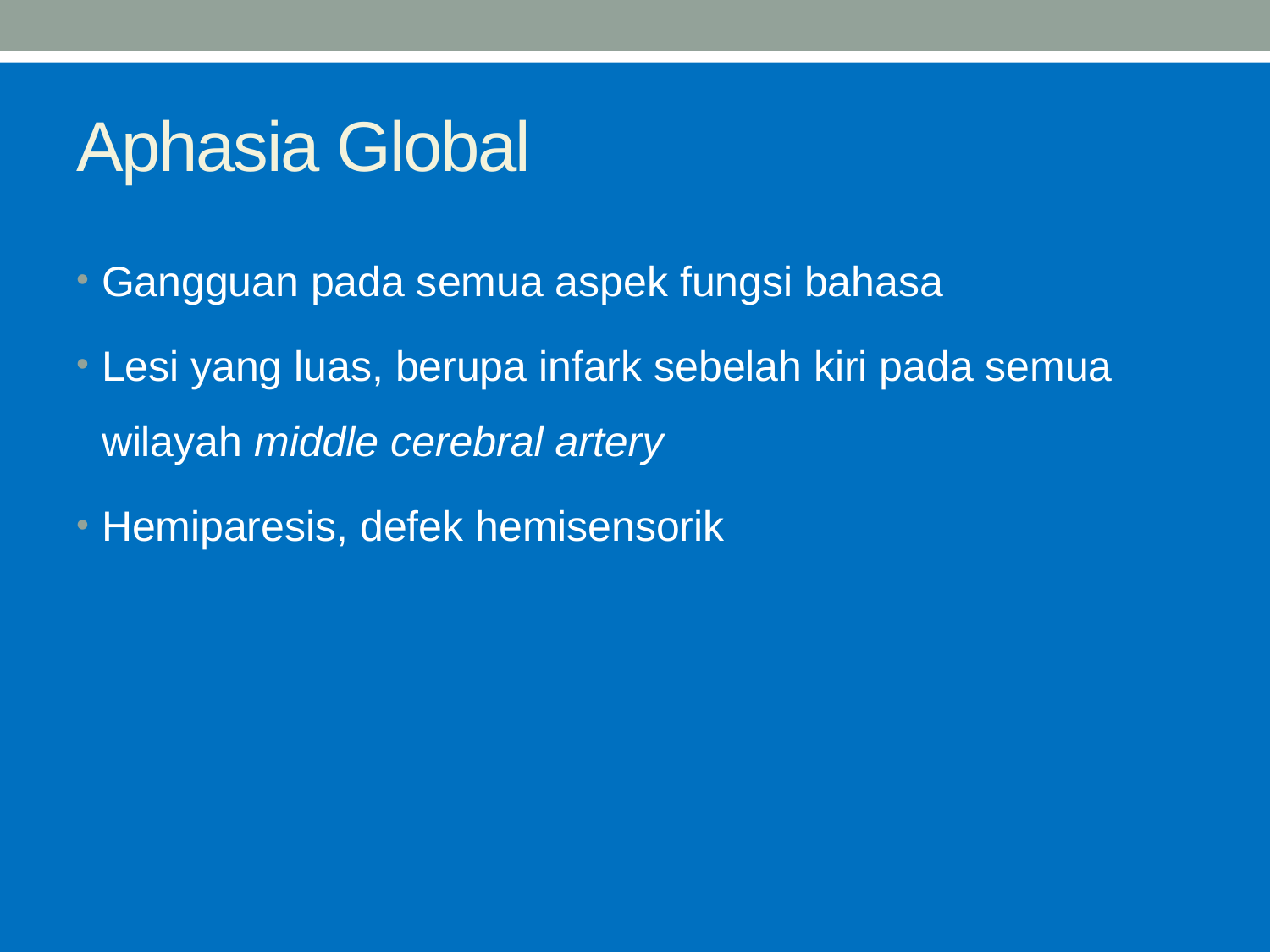

# Aphasia Global
Gangguan pada semua aspek fungsi bahasa
Lesi yang luas, berupa infark sebelah kiri pada semua wilayah middle cerebral artery
Hemiparesis, defek hemisensorik